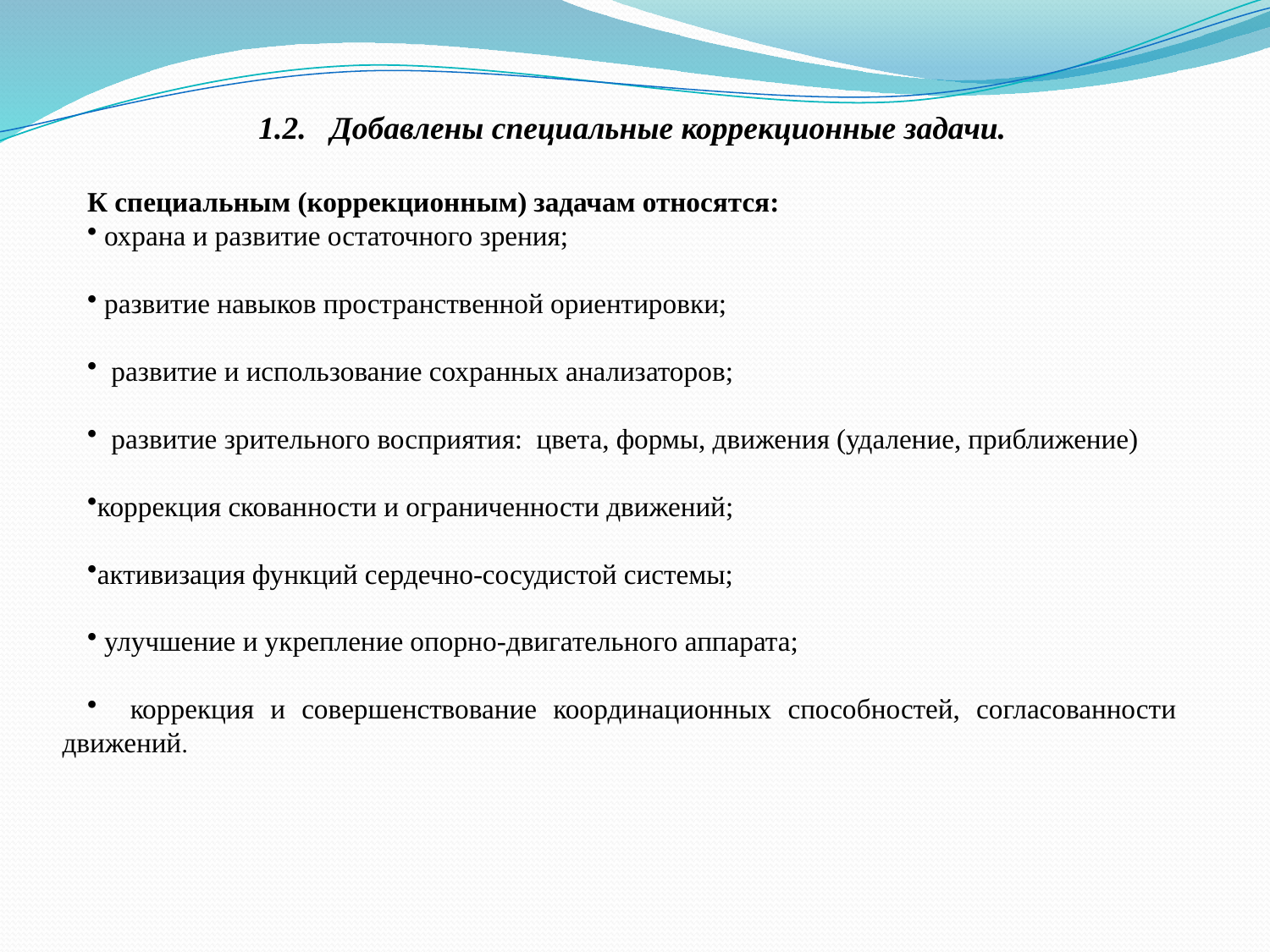

1.2.   Добавлены специальные коррекционные задачи.

К специальным (коррекционным) задачам относятся:
 охрана и развитие остаточного зрения;

 развитие навыков пространственной ориентировки;

  развитие и использование сохранных анализаторов;

  развитие зрительного восприятия:  цвета, формы, движения (удаление, приближение)

коррекция скованности и ограниченности движений;

активизация функций сердечно-сосудистой системы;

 улучшение и укрепление опорно-двигательного аппарата;

  коррекция и совершенствование координационных способностей, согласованности движений.